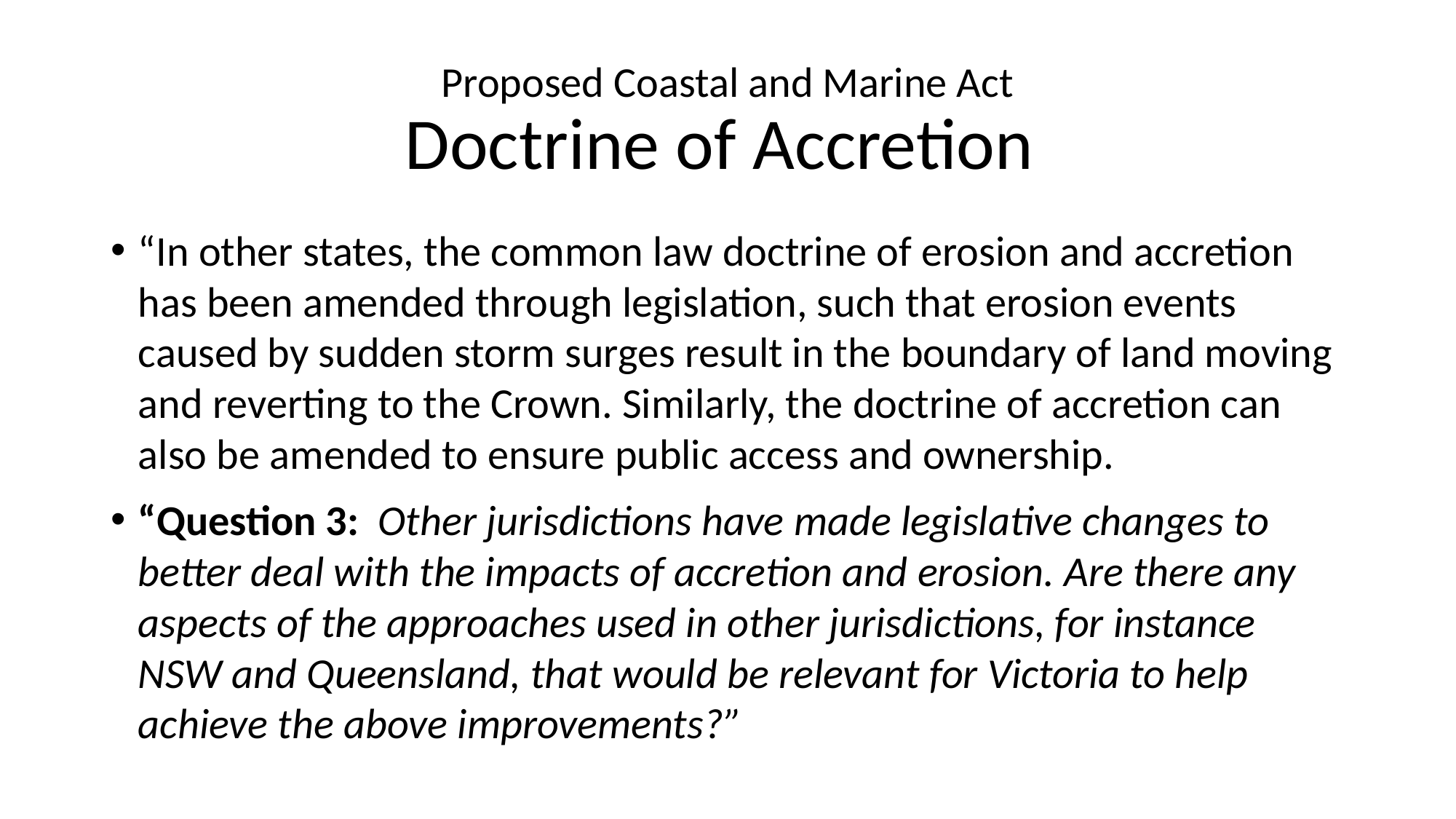

# Proposed Coastal and Marine Act Doctrine of Accretion
“In other states, the common law doctrine of erosion and accretion has been amended through legislation, such that erosion events caused by sudden storm surges result in the boundary of land moving and reverting to the Crown. Similarly, the doctrine of accretion can also be amended to ensure public access and ownership.
“Question 3:  Other jurisdictions have made legislative changes to better deal with the impacts of accretion and erosion. Are there any aspects of the approaches used in other jurisdictions, for instance NSW and Queensland, that would be relevant for Victoria to help achieve the above improvements?”